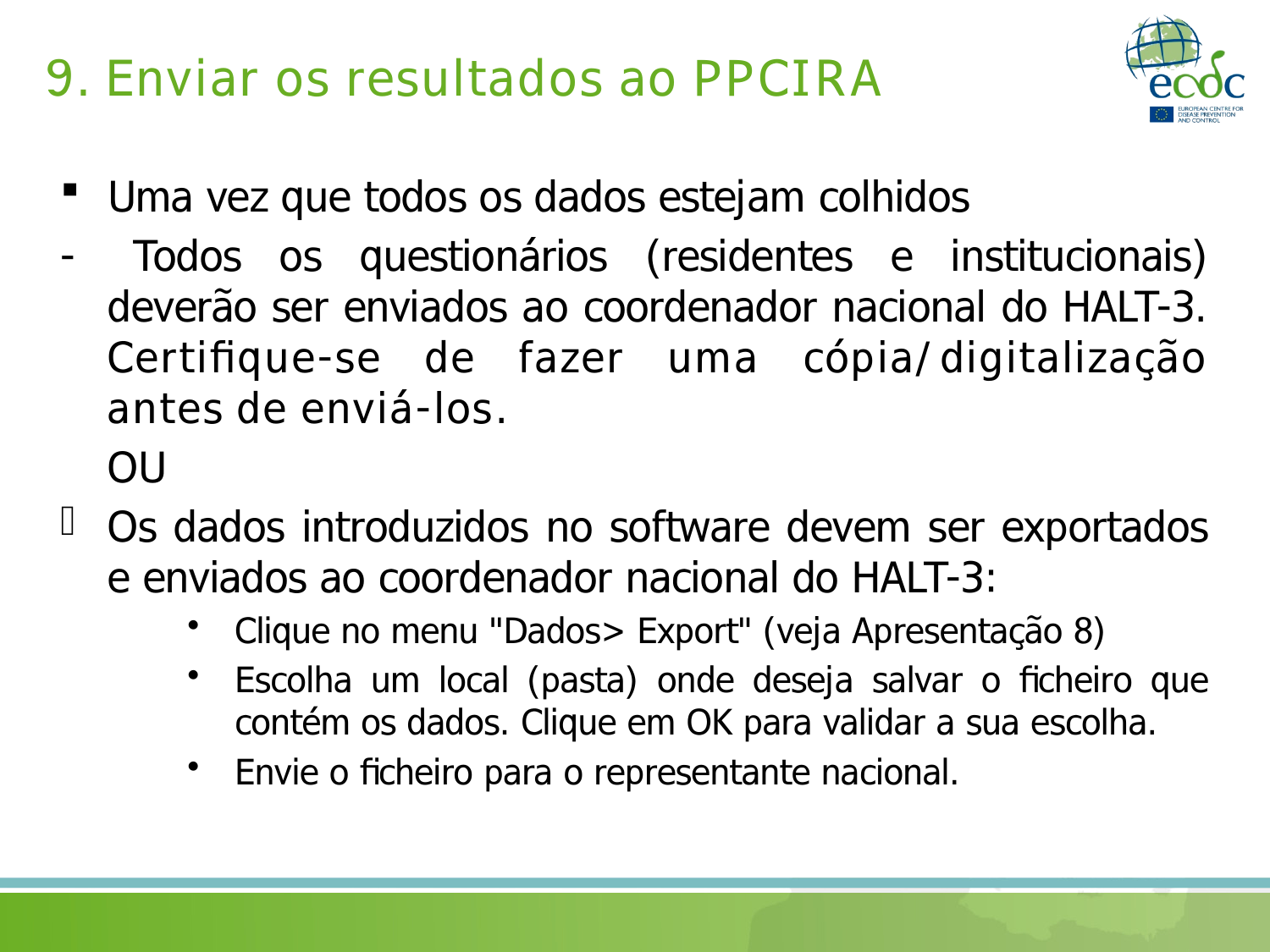

# 9. Enviar os resultados ao PPCIRA

Uma vez que todos os dados estejam colhidos
- 	Todos os questionários (residentes e institucionais) deverão ser enviados ao coordenador nacional do HALT-3. Certifique-se de fazer uma cópia/digitalização antes de enviá-los.
	OU
Os dados introduzidos no software devem ser exportados e enviados ao coordenador nacional do HALT-3:
Clique no menu "Dados> Export" (veja Apresentação 8)
Escolha um local (pasta) onde deseja salvar o ficheiro que contém os dados. Clique em OK para validar a sua escolha.
Envie o ficheiro para o representante nacional.